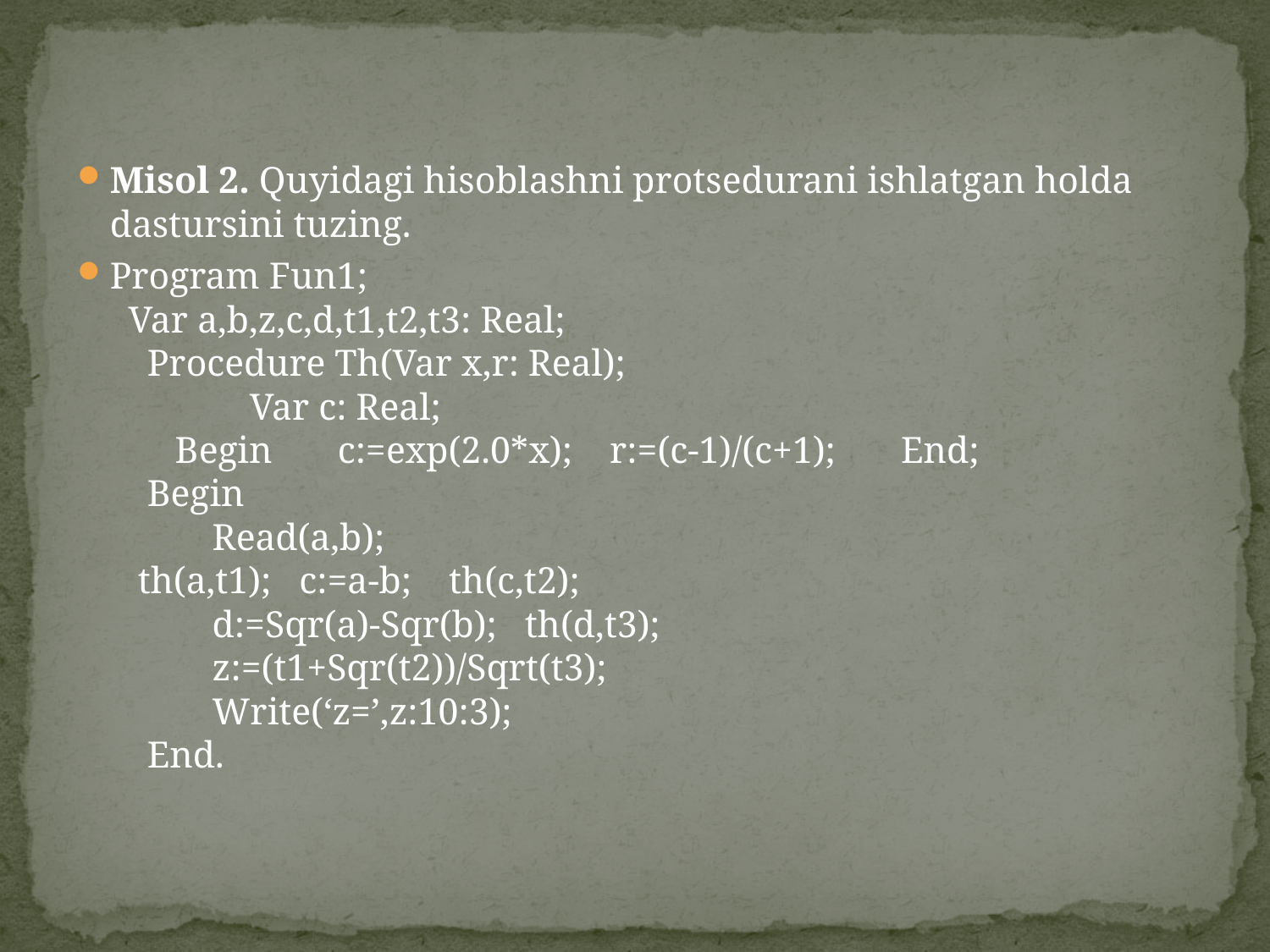

Misol 2. Quyidagi hisoblashni protsedurani ishlatgan holda dastursini tuzing.
Program Fun1;
  Var a,b,z,c,d,t1,t2,t3: Real;
    Procedure Th(Var x,r: Real);
               Var c: Real;
       Begin       c:=exp(2.0*x);    r:=(c-1)/(c+1);       End;
    Begin
           Read(a,b); 
   th(a,t1);   c:=a-b;    th(c,t2);
           d:=Sqr(a)-Sqr(b);   th(d,t3);
           z:=(t1+Sqr(t2))/Sqrt(t3);
           Write(‘z=’,z:10:3);
    End.